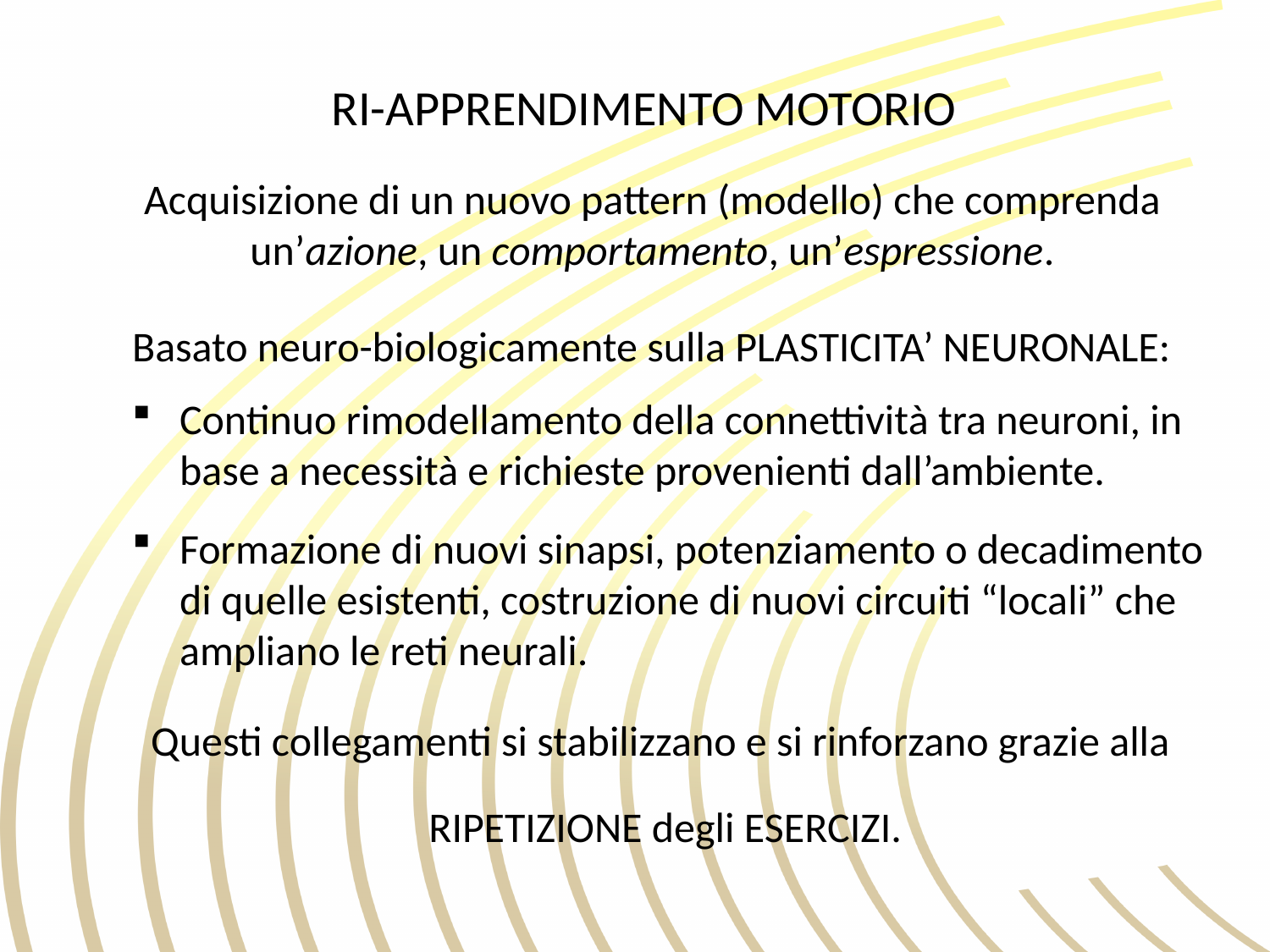

# RI-APPRENDIMENTO MOTORIO
Acquisizione di un nuovo pattern (modello) che comprenda un’azione, un comportamento, un’espressione.
Basato neuro-biologicamente sulla PLASTICITA’ NEURONALE:
Continuo rimodellamento della connettività tra neuroni, in base a necessità e richieste provenienti dall’ambiente.
Formazione di nuovi sinapsi, potenziamento o decadimento di quelle esistenti, costruzione di nuovi circuiti “locali” che ampliano le reti neurali.
Questi collegamenti si stabilizzano e si rinforzano grazie alla
RIPETIZIONE degli ESERCIZI.